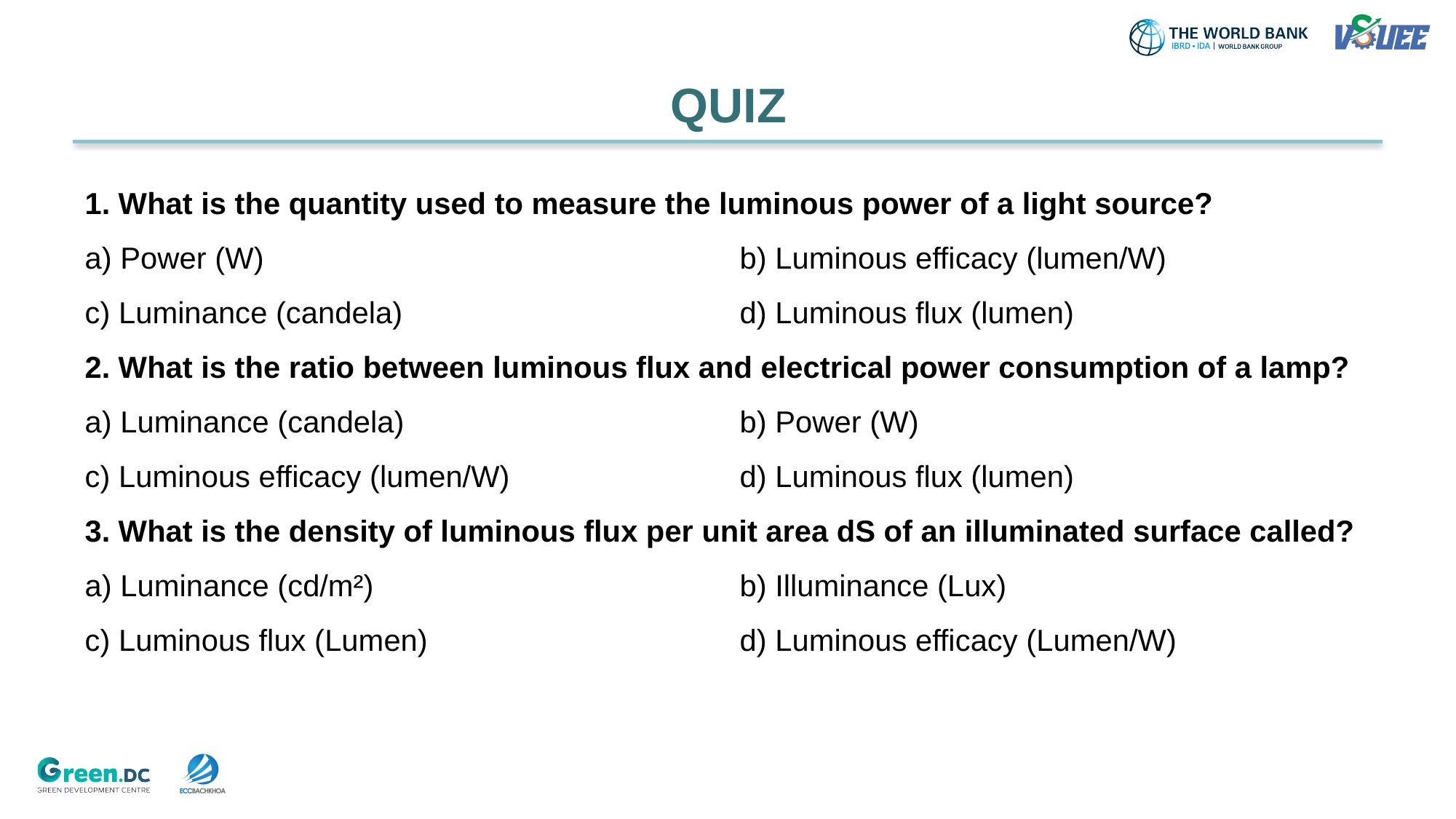

# QUIZ

 What is the quantity used to measure the luminous power of a light source?
a) Power (W)					b) Luminous efficacy (lumen/W)
c) Luminance (candela)				d) Luminous flux (lumen)
 What is the ratio between luminous flux and electrical power consumption of a lamp?
a) Luminance (candela)				b) Power (W)
c) Luminous efficacy (lumen/W)			d) Luminous flux (lumen)
 What is the density of luminous flux per unit area dS of an illuminated surface called?
a) Luminance (cd/m²)				b) Illuminance (Lux)
c) Luminous flux (Lumen)			d) Luminous efficacy (Lumen/W)